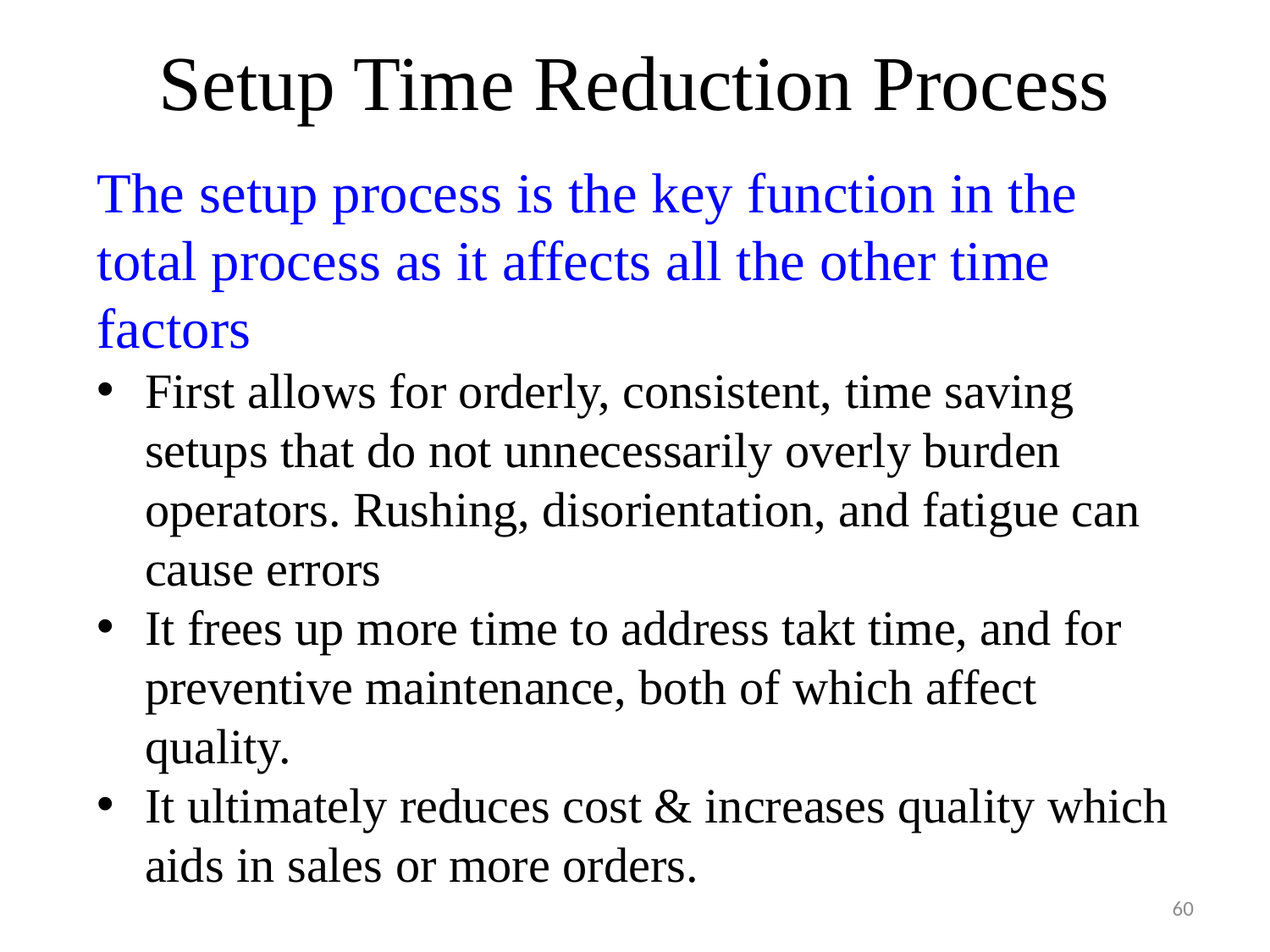

# Setup Time Reduction Process
The setup process is the key function in the total process as it affects all the other time factors
First allows for orderly, consistent, time saving setups that do not unnecessarily overly burden operators. Rushing, disorientation, and fatigue can cause errors
It frees up more time to address takt time, and for preventive maintenance, both of which affect quality.
It ultimately reduces cost & increases quality which aids in sales or more orders.

60